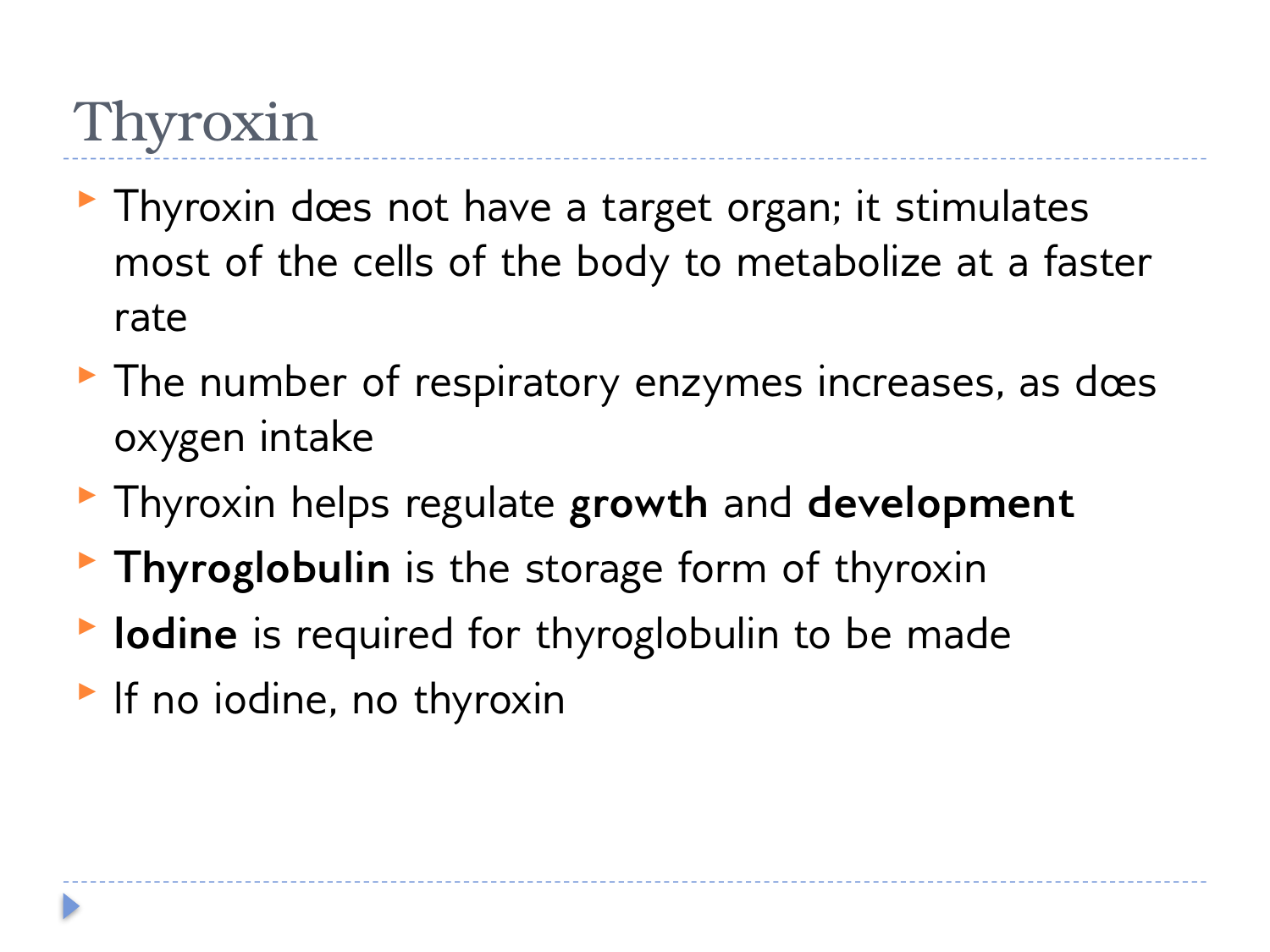

# Thyroxin
Thyroxin does not have a target organ; it stimulates most of the cells of the body to metabolize at a faster rate
The number of respiratory enzymes increases, as does oxygen intake
Thyroxin helps regulate growth and development
Thyroglobulin is the storage form of thyroxin
Iodine is required for thyroglobulin to be made
If no iodine, no thyroxin